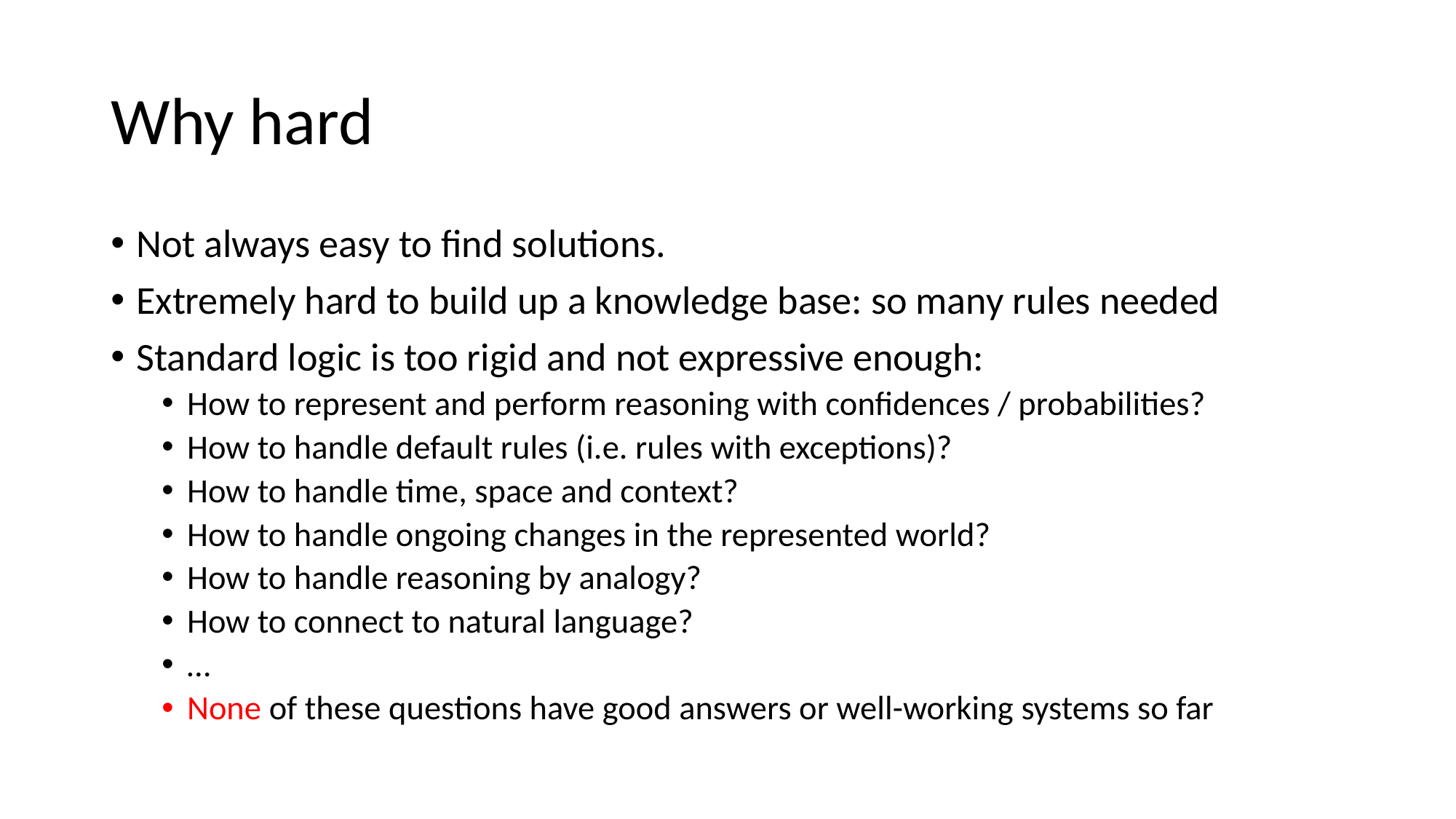

# Why hard
Not always easy to find solutions.
Extremely hard to build up a knowledge base: so many rules needed
Standard logic is too rigid and not expressive enough:
How to represent and perform reasoning with confidences / probabilities?
How to handle default rules (i.e. rules with exceptions)?
How to handle time, space and context?
How to handle ongoing changes in the represented world?
How to handle reasoning by analogy?
How to connect to natural language?
…
None of these questions have good answers or well-working systems so far